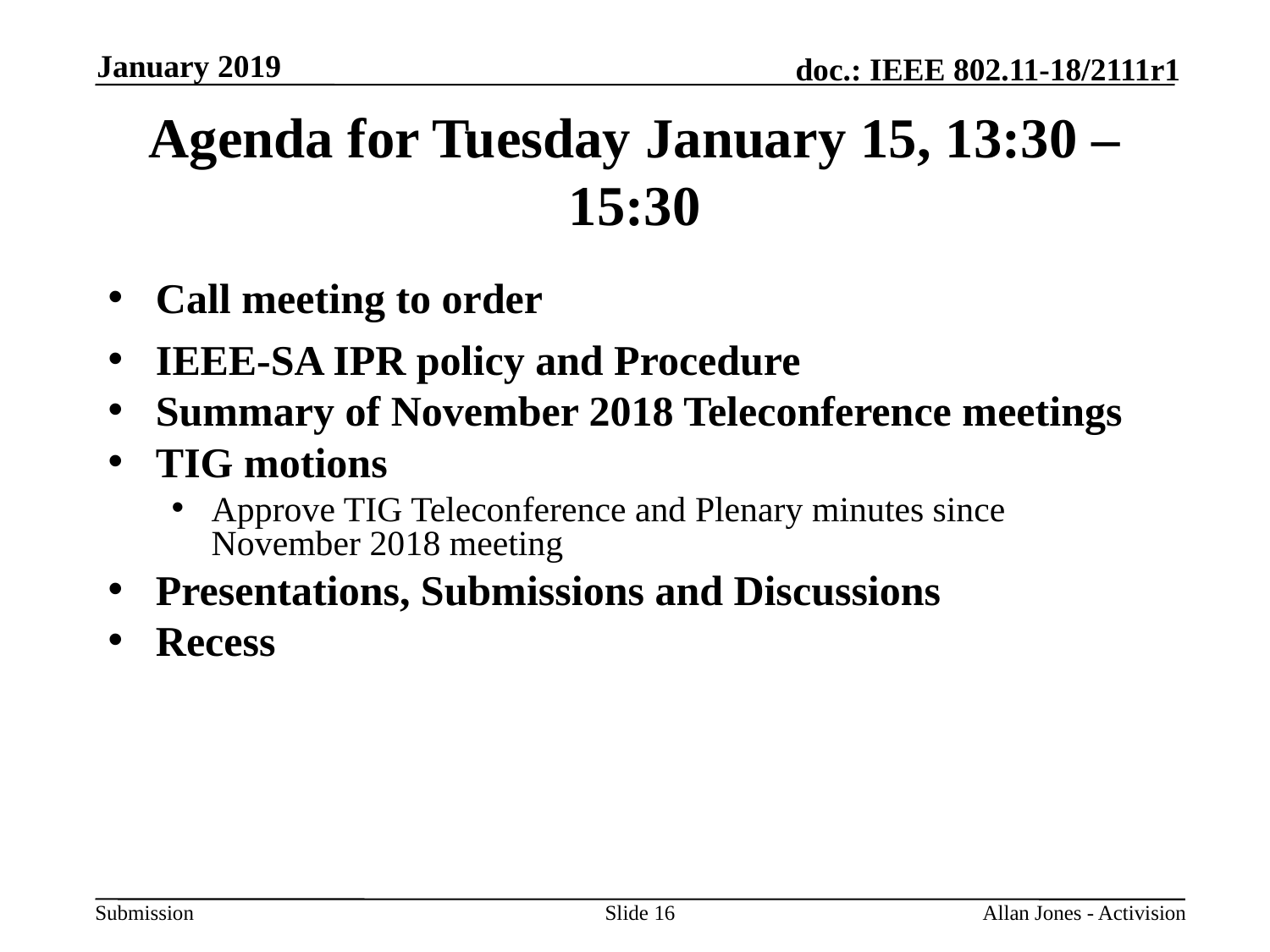

January 2019
# Agenda for Tuesday January 15, 13:30 – 15:30
Call meeting to order
IEEE-SA IPR policy and Procedure
Summary of November 2018 Teleconference meetings
TIG motions
Approve TIG Teleconference and Plenary minutes since November 2018 meeting
Presentations, Submissions and Discussions
Recess

Slide 16
Allan Jones - Activision